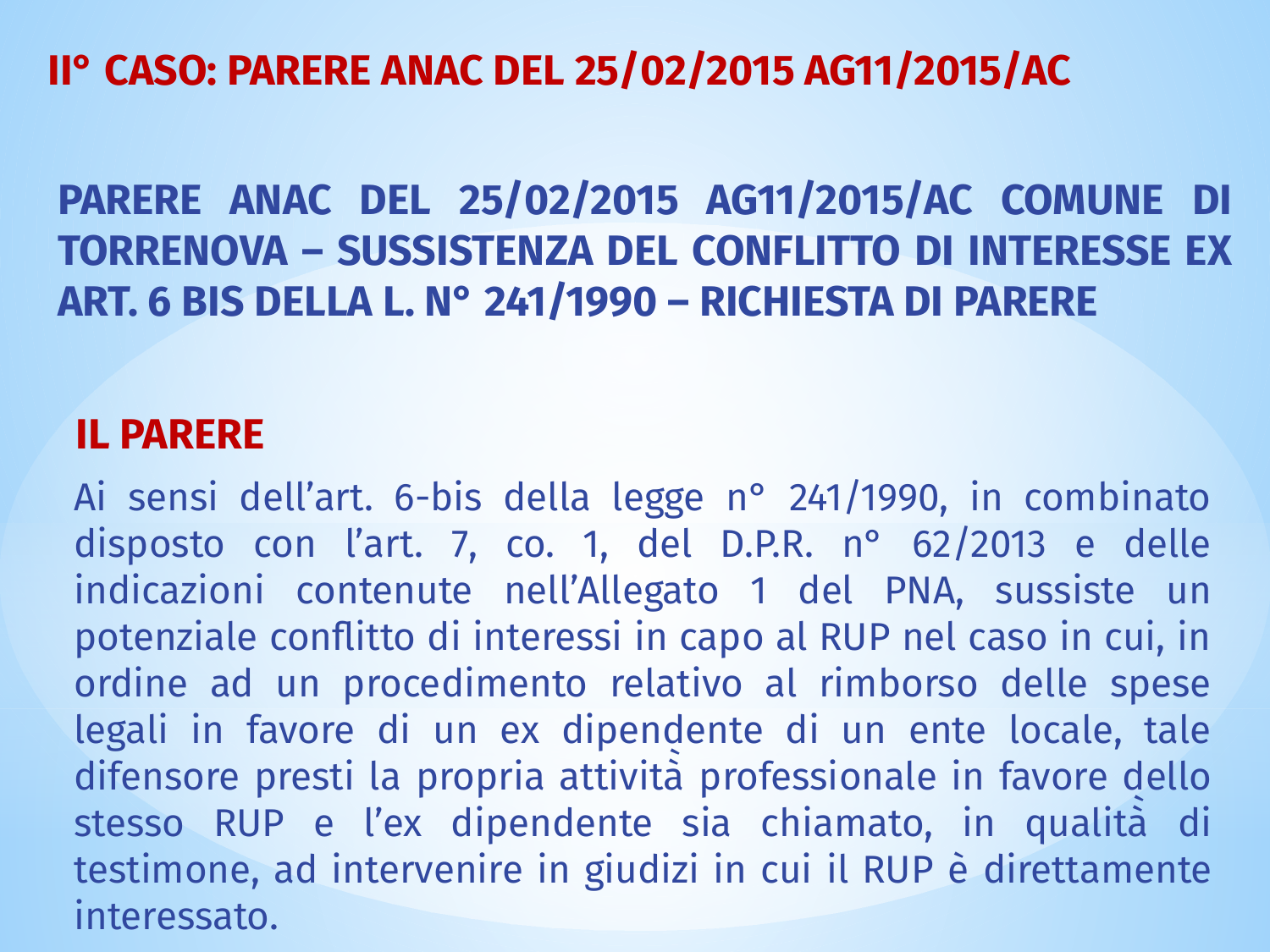

# II° CASO: PARERE ANAC DEL 25/02/2015 AG11/2015/AC
PARERE ANAC DEL 25/02/2015 AG11/2015/AC COMUNE DI TORRENOVA – SUSSISTENZA DEL CONFLITTO DI INTERESSE EX ART. 6 BIS DELLA L. N° 241/1990 – RICHIESTA DI PARERE
IL PARERE
Ai sensi dell’art. 6-bis della legge n° 241/1990, in combinato disposto con l’art. 7, co. 1, del D.P.R. n° 62/2013 e delle indicazioni contenute nell’Allegato 1 del PNA, sussiste un potenziale conflitto di interessi in capo al RUP nel caso in cui, in ordine ad un procedimento relativo al rimborso delle spese legali in favore di un ex dipendente di un ente locale, tale difensore presti la propria attività̀ professionale in favore dello stesso RUP e l’ex dipendente sia chiamato, in qualità̀ di testimone, ad intervenire in giudizi in cui il RUP è direttamente interessato.